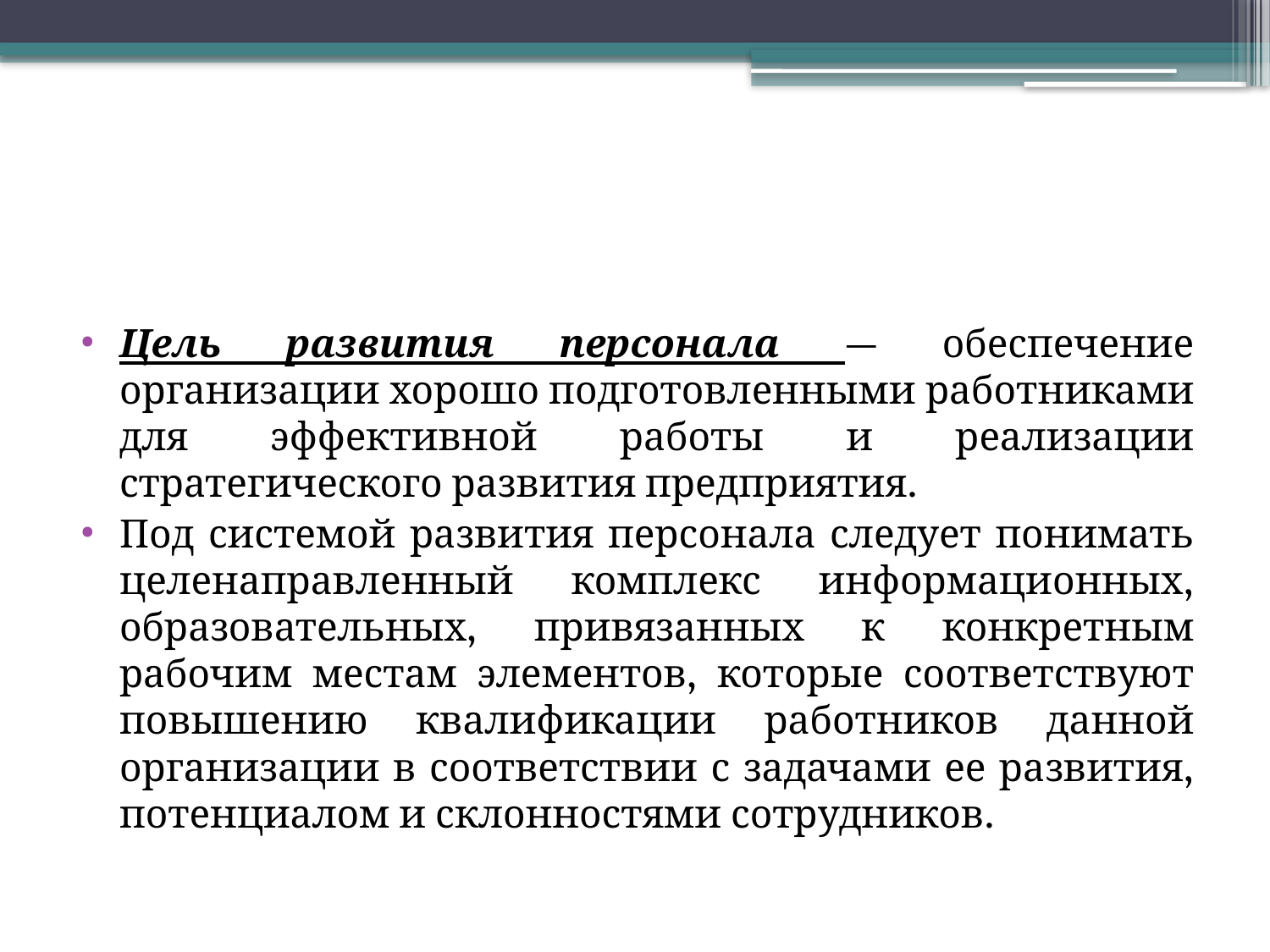

#
Цель развития персонала — обеспечение организации хорошо подготовленными работниками для эффективной работы и реализации стратегического развития предприятия.
Под системой развития персонала следует понимать целенаправленный комплекс информационных, образовательных, привязанных к конкретным рабочим местам элементов, которые соответствуют повышению квалификации работников данной организации в соответствии с задачами ее развития, потенциалом и склонностями сотрудников.